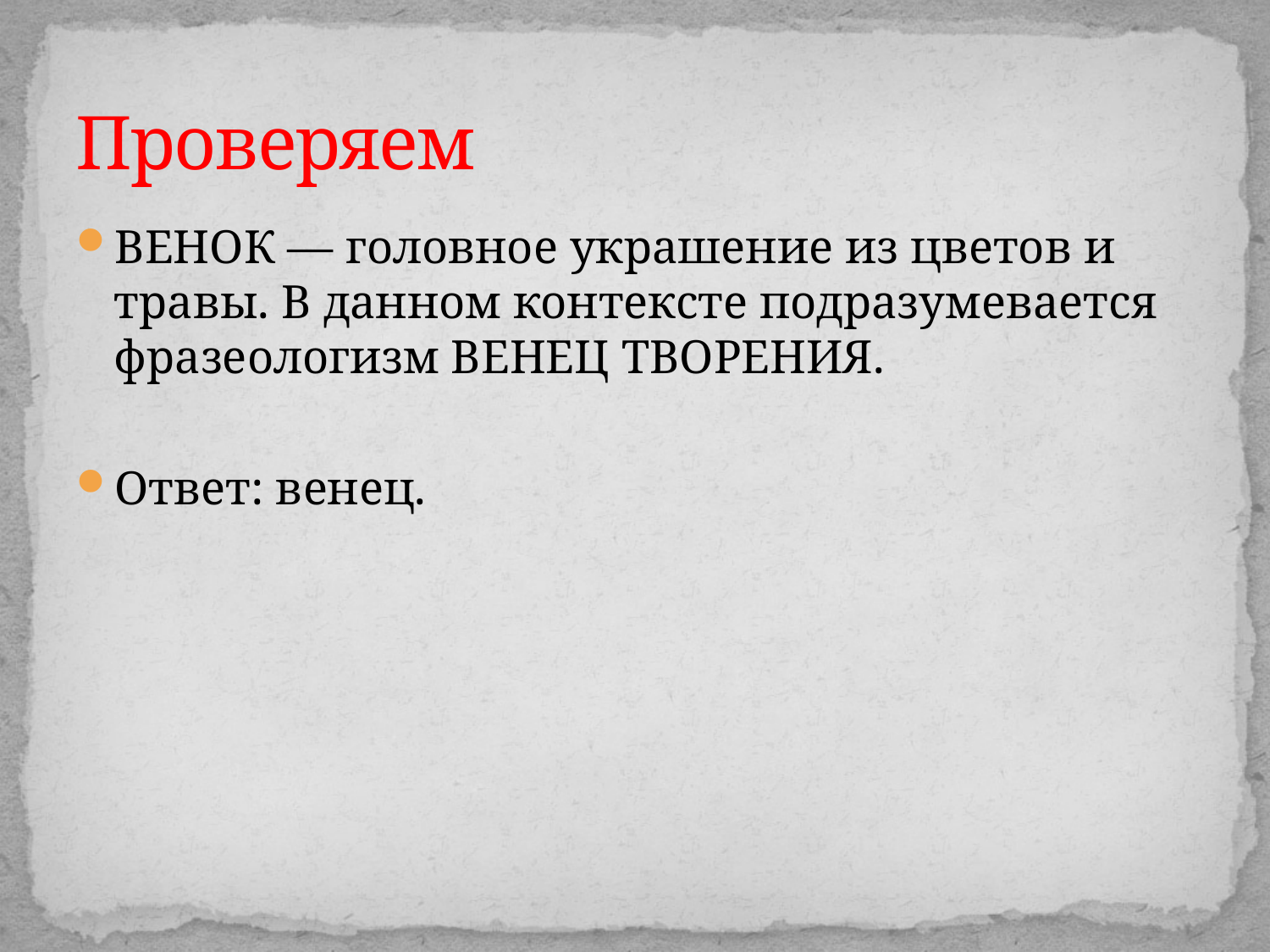

# Проверяем
ВЕНОК — головное украшение из цветов и травы. В данном контексте подразумевается фразеологизм ВЕНЕЦ ТВОРЕНИЯ.

Ответ: венец.